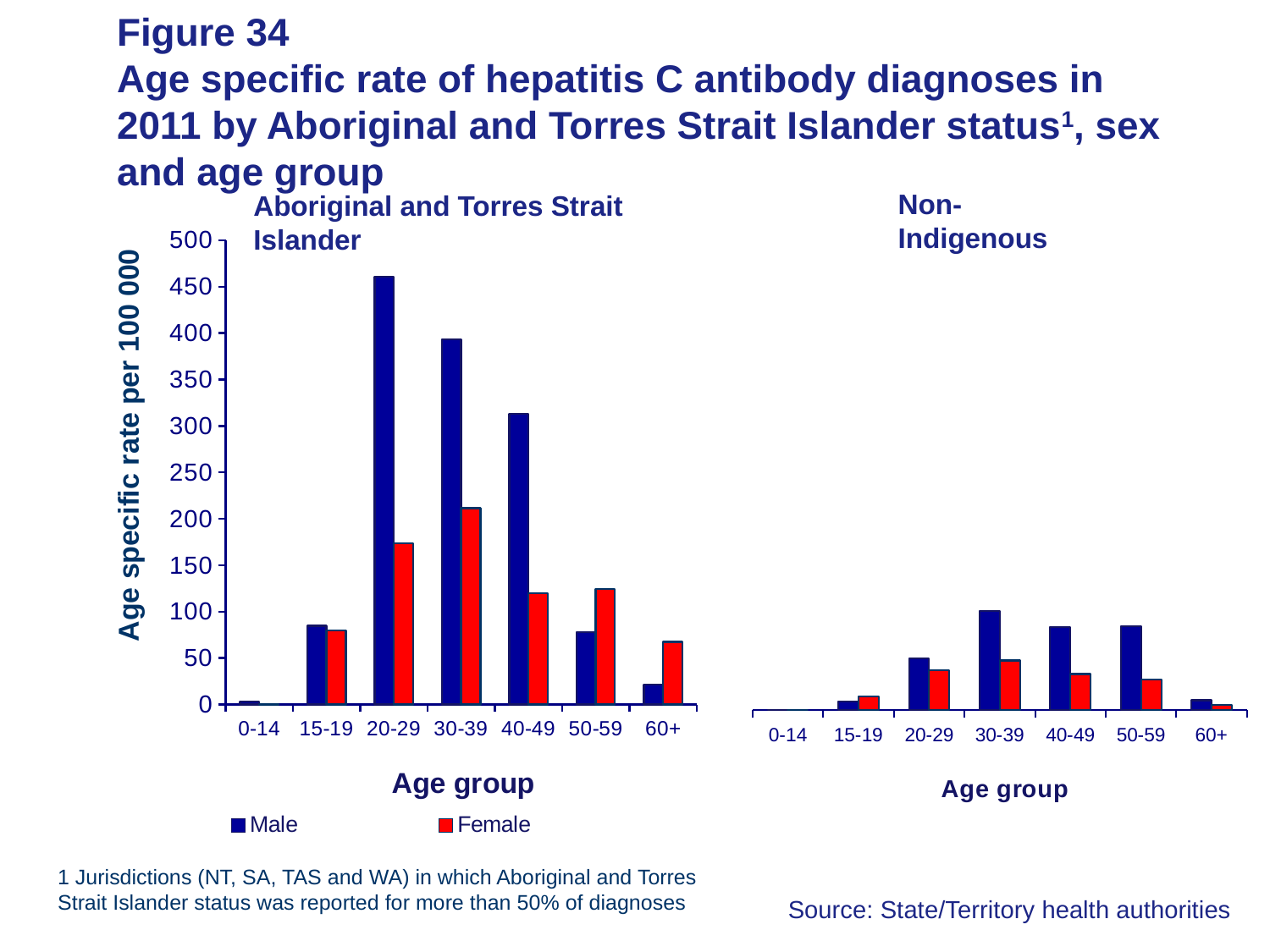

# Figure 34 Age specific rate of hepatitis C antibody diagnoses in 2011 by Aboriginal and Torres Strait Islander status1, sex and age group
Non-Indigenous
Aboriginal and Torres Strait Islander

### Chart

| Category | Male | Female |
|---|---|---|
| 0-14 | 3.2196786760681193 | 0.0 |
| 15-19 | 84.7637211273575 | 79.62689113866402 |
| 20-29 | 460.8607251779059 | 173.35644752633743 |
| 30-39 | 393.3839964237819 | 211.32713440405757 |
| 40-49 | 313.0217028380634 | 119.76047904191638 |
| 50-59 | 78.05182641273805 | 124.63647694225149 |
| 60+ | 21.58428663932652 | 67.40815638692281 |

### Chart

| Category | Male | Female |
|---|---|---|
| 0-14 | 0.7225346515576635 | 0.25384898523868327 |
| 15-19 | 9.66777385695838 | 15.449582861262773 |
| 20-29 | 58.75974730062256 | 45.05703811415816 |
| 30-39 | 112.9092961987204 | 56.500059563315745 |
| 40-49 | 94.38922569160697 | 41.134424133883044 |
| 50-59 | 95.13294307994639 | 34.87072192650491 |
| 60+ | 11.41289171108386 | 6.0497244134468104 |
1 Jurisdictions (NT, SA, TAS and WA) in which Aboriginal and Torres Strait Islander status was reported for more than 50% of diagnoses
 Source: State/Territory health authorities